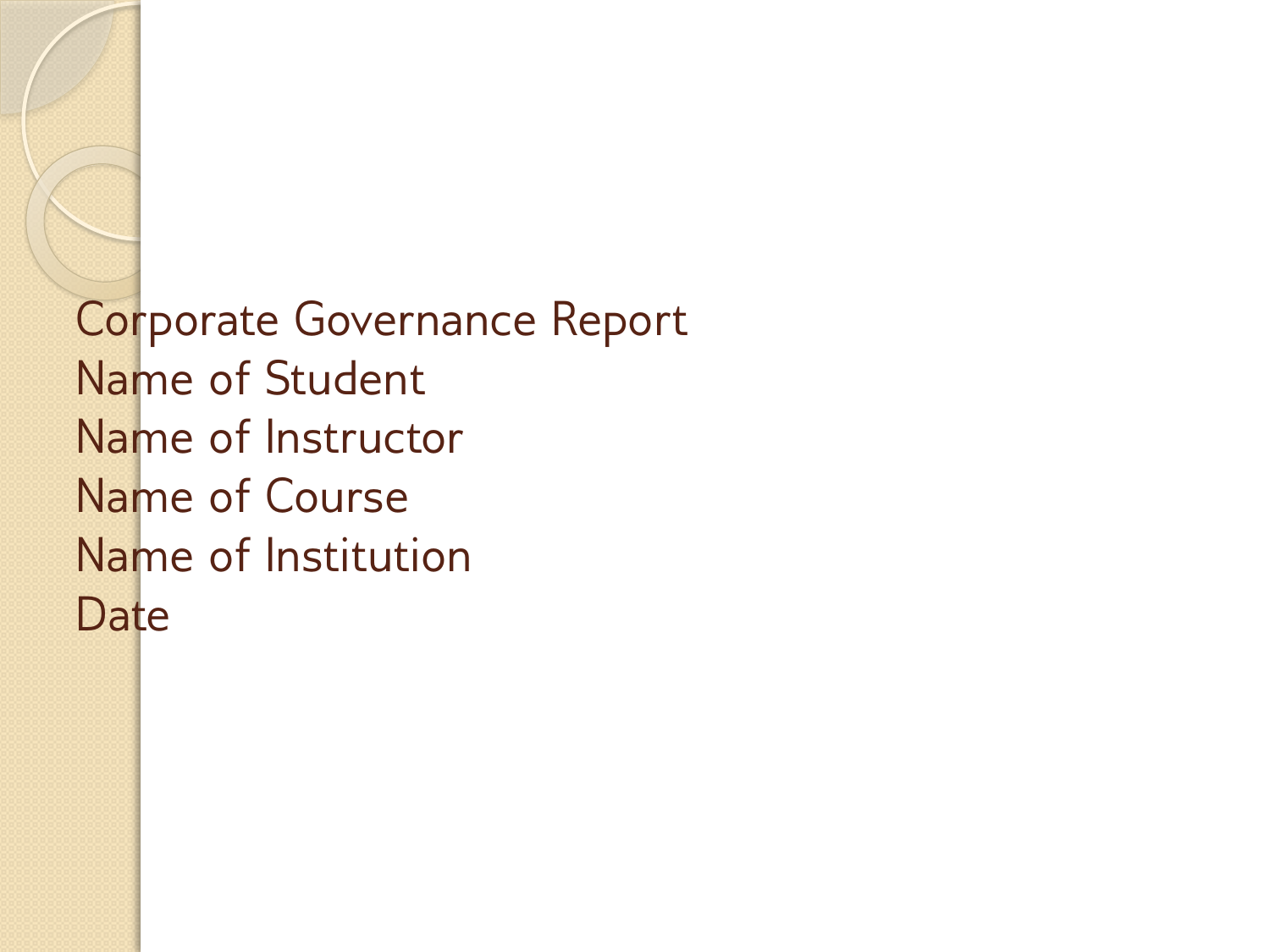

# Corporate Governance Report Name of Student Name of Instructor Name of Course Name of Institution Date